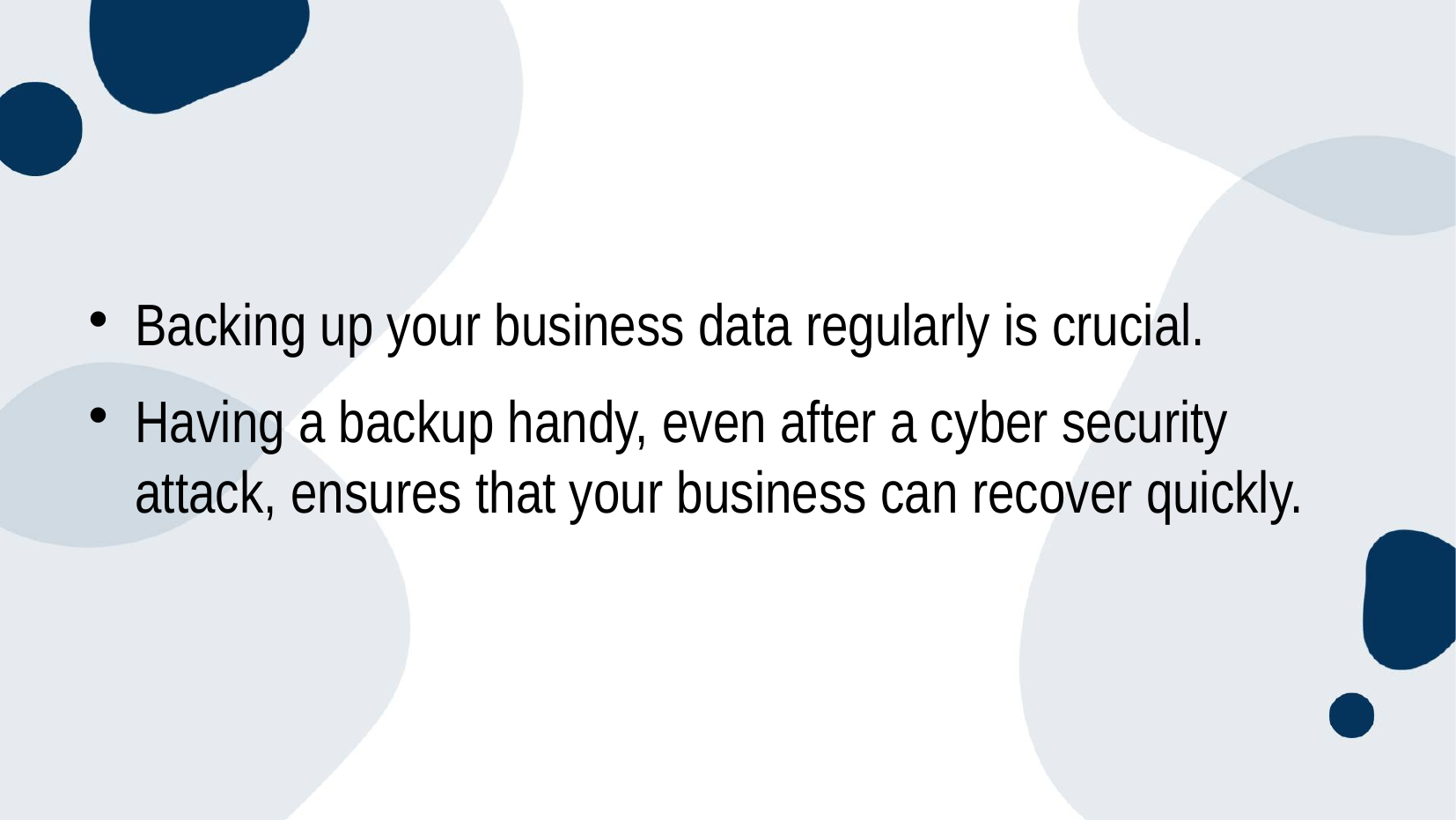

#
Backing up your business data regularly is crucial.
Having a backup handy, even after a cyber security attack, ensures that your business can recover quickly.